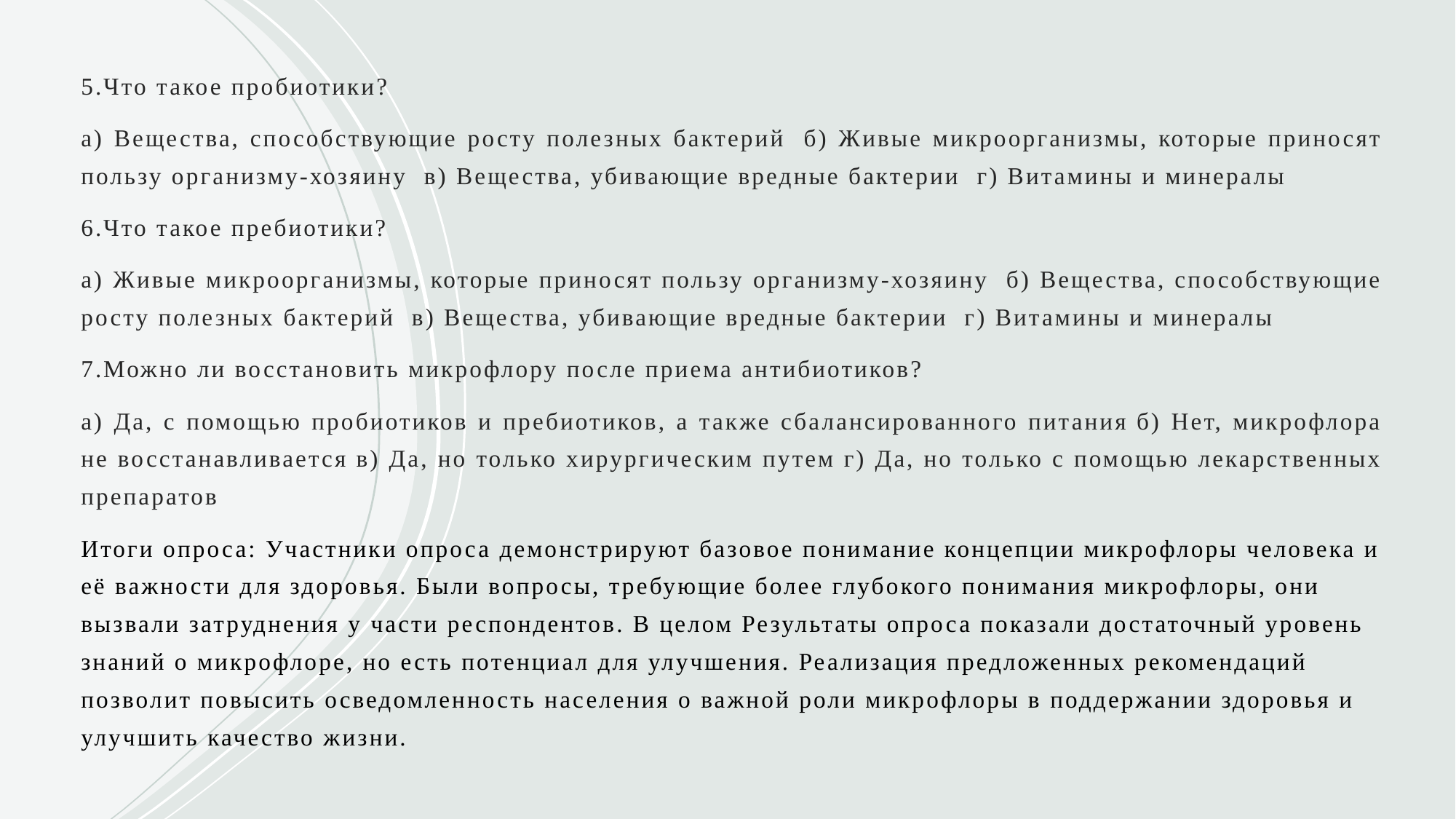

5.Что такое пробиотики?
а) Вещества, способствующие росту полезных бактерий  б) Живые микроорганизмы, которые приносят пользу организму-хозяину  в) Вещества, убивающие вредные бактерии  г) Витамины и минералы
6.Что такое пребиотики?
а) Живые микроорганизмы, которые приносят пользу организму-хозяину  б) Вещества, способствующие росту полезных бактерий  в) Вещества, убивающие вредные бактерии  г) Витамины и минералы
7.Можно ли восстановить микрофлору после приема антибиотиков?
а) Да, с помощью пробиотиков и пребиотиков, а также сбалансированного питания б) Нет, микрофлора не восстанавливается в) Да, но только хирургическим путем г) Да, но только с помощью лекарственных препаратов
Итоги опроса: Участники опроса демонстрируют базовое понимание концепции микрофлоры человека и её важности для здоровья. Были вопросы, требующие более глубокого понимания микрофлоры, они вызвали затруднения у части респондентов. В целом Результаты опроса показали достаточный уровень знаний о микрофлоре, но есть потенциал для улучшения. Реализация предложенных рекомендаций позволит повысить осведомленность населения о важной роли микрофлоры в поддержании здоровья и улучшить качество жизни.

#